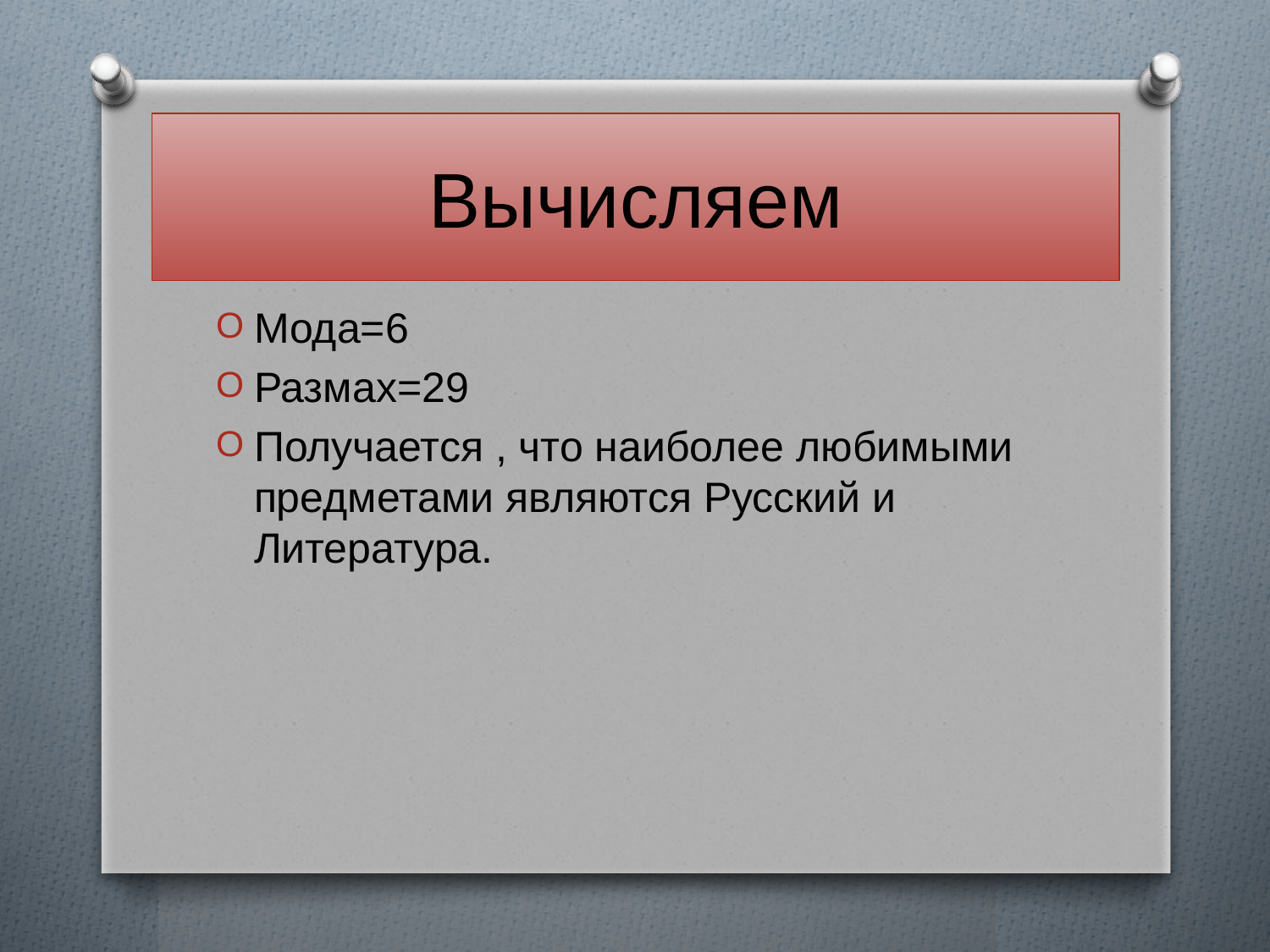

# Вычисляем
Мода=6
Размах=29
Получается , что наиболее любимыми предметами являются Русский и Литература.